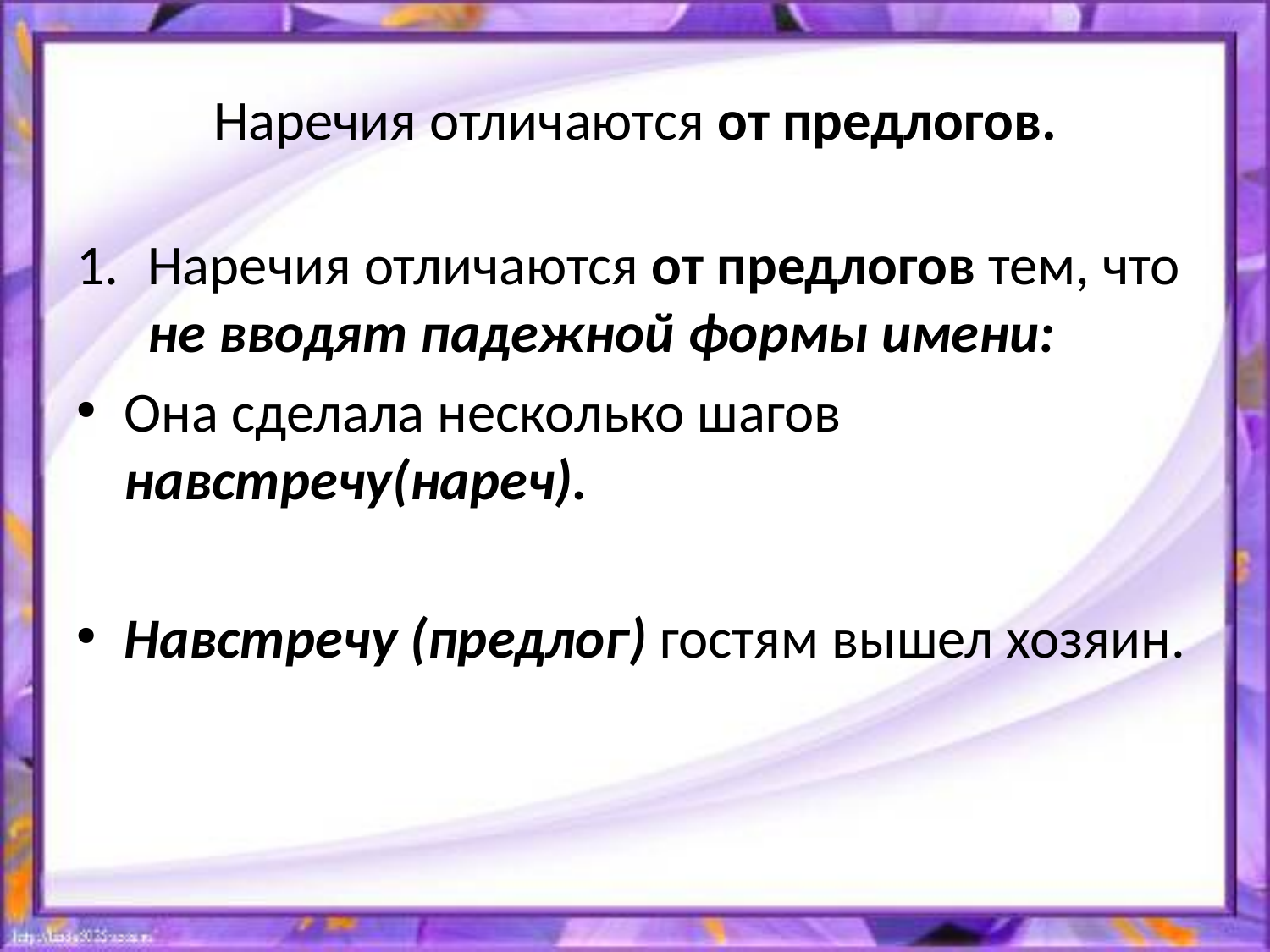

# Наречия отличаются от предлогов.
Наречия отличаются от предлогов тем, что не вводят падежной формы имени:
Она сделала несколько шагов навстречу(нареч).

Навстречу (предлог) гостям вышел хозяин.